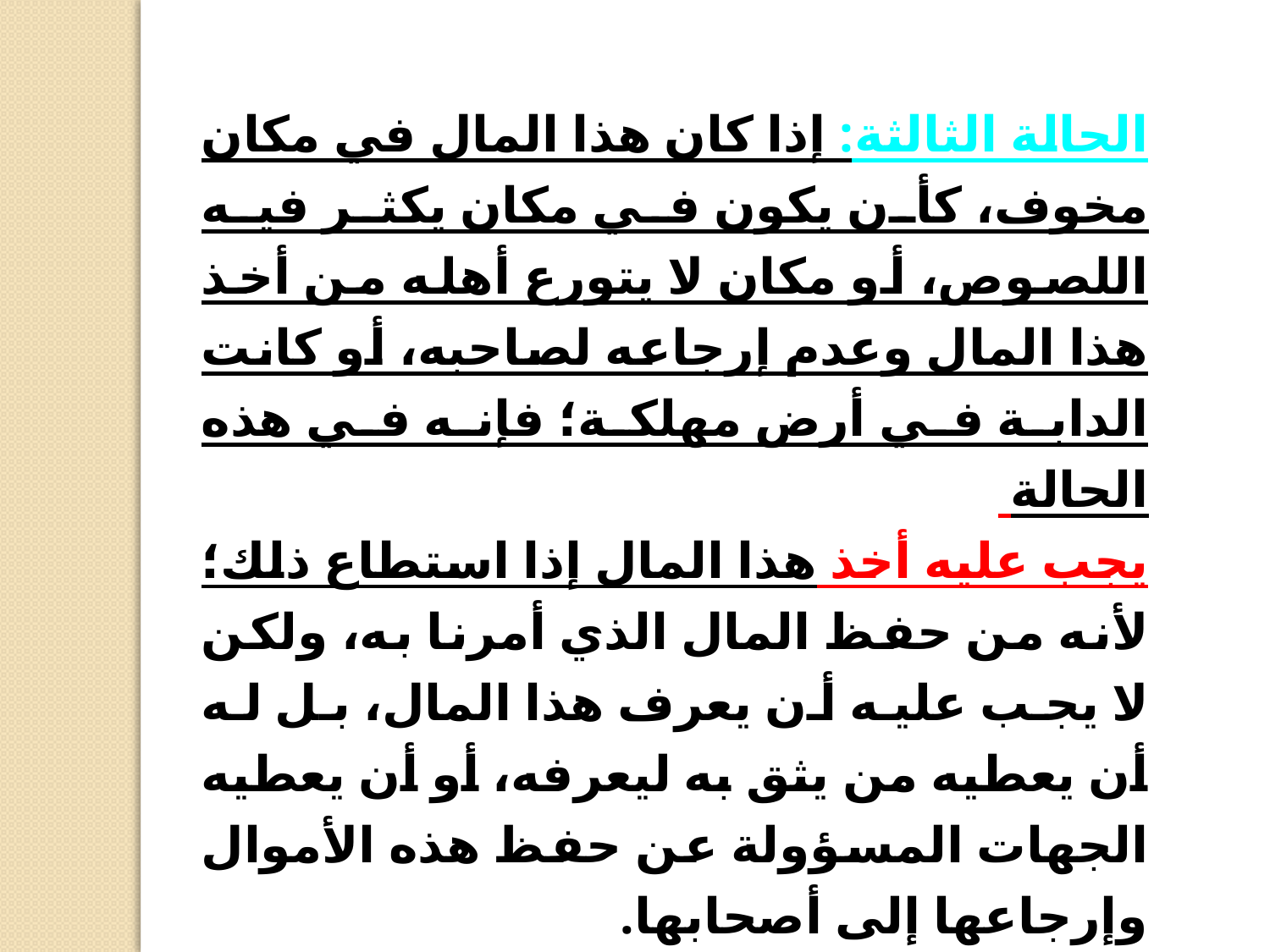

الحالة الثالثة: إذا كان هذا المال في مكان مخوف، كأن يكون في مكان يكثر فيه اللصوص، أو مكان لا يتورع أهله من أخذ هذا المال وعدم إرجاعه لصاحبه، أو كانت الدابة في أرض مهلكة؛ فإنه في هذه الحالة
يجب عليه أخذ هذا المال إذا استطاع ذلك؛ لأنه من حفظ المال الذي أمرنا به، ولكن لا يجب عليه أن يعرف هذا المال، بل له أن يعطيه من يثق به ليعرفه، أو أن يعطيه الجهات المسؤولة عن حفظ هذه الأموال وإرجاعها إلى أصحابها.